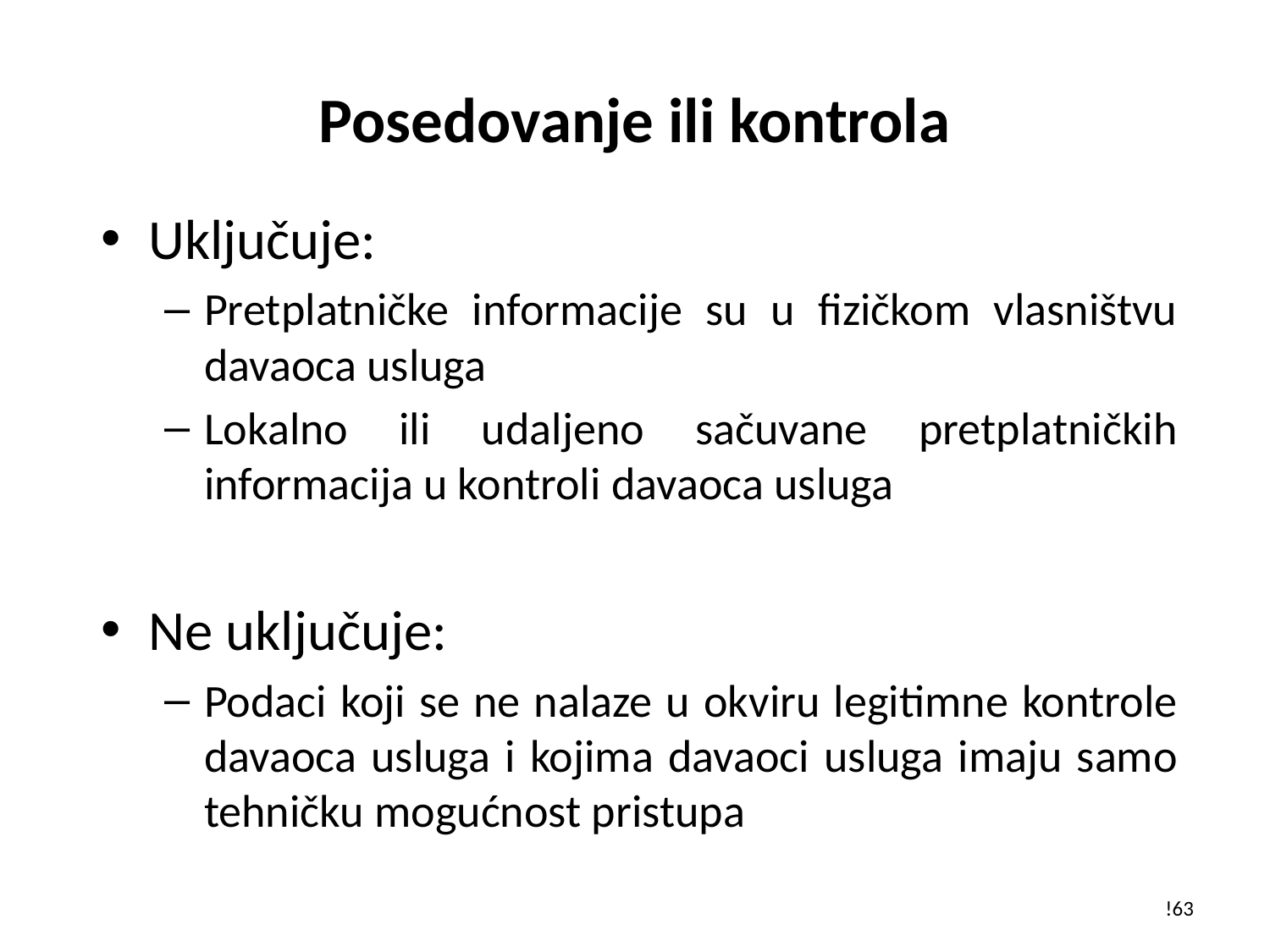

# Posedovanje ili kontrola
Uključuje:
Pretplatničke informacije su u fizičkom vlasništvu davaoca usluga
Lokalno ili udaljeno sačuvane pretplatničkih informacija u kontroli davaoca usluga

Ne uključuje:
Podaci koji se ne nalaze u okviru legitimne kontrole davaoca usluga i kojima davaoci usluga imaju samo tehničku mogućnost pristupa

!63